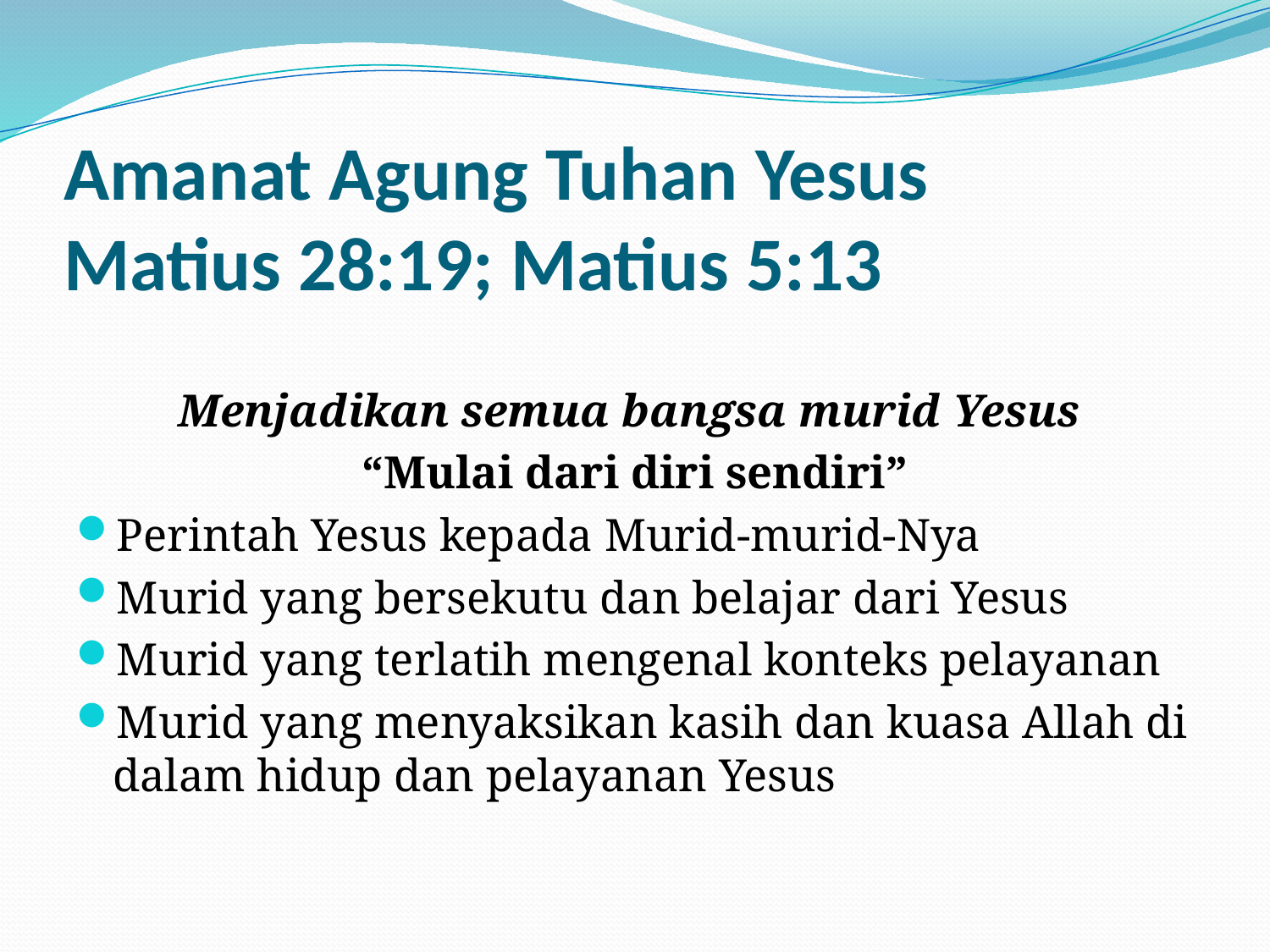

# Amanat Agung Tuhan Yesus Matius 28:19; Matius 5:13
Menjadikan semua bangsa murid Yesus
“Mulai dari diri sendiri”
Perintah Yesus kepada Murid-murid-Nya
Murid yang bersekutu dan belajar dari Yesus
Murid yang terlatih mengenal konteks pelayanan
Murid yang menyaksikan kasih dan kuasa Allah di dalam hidup dan pelayanan Yesus